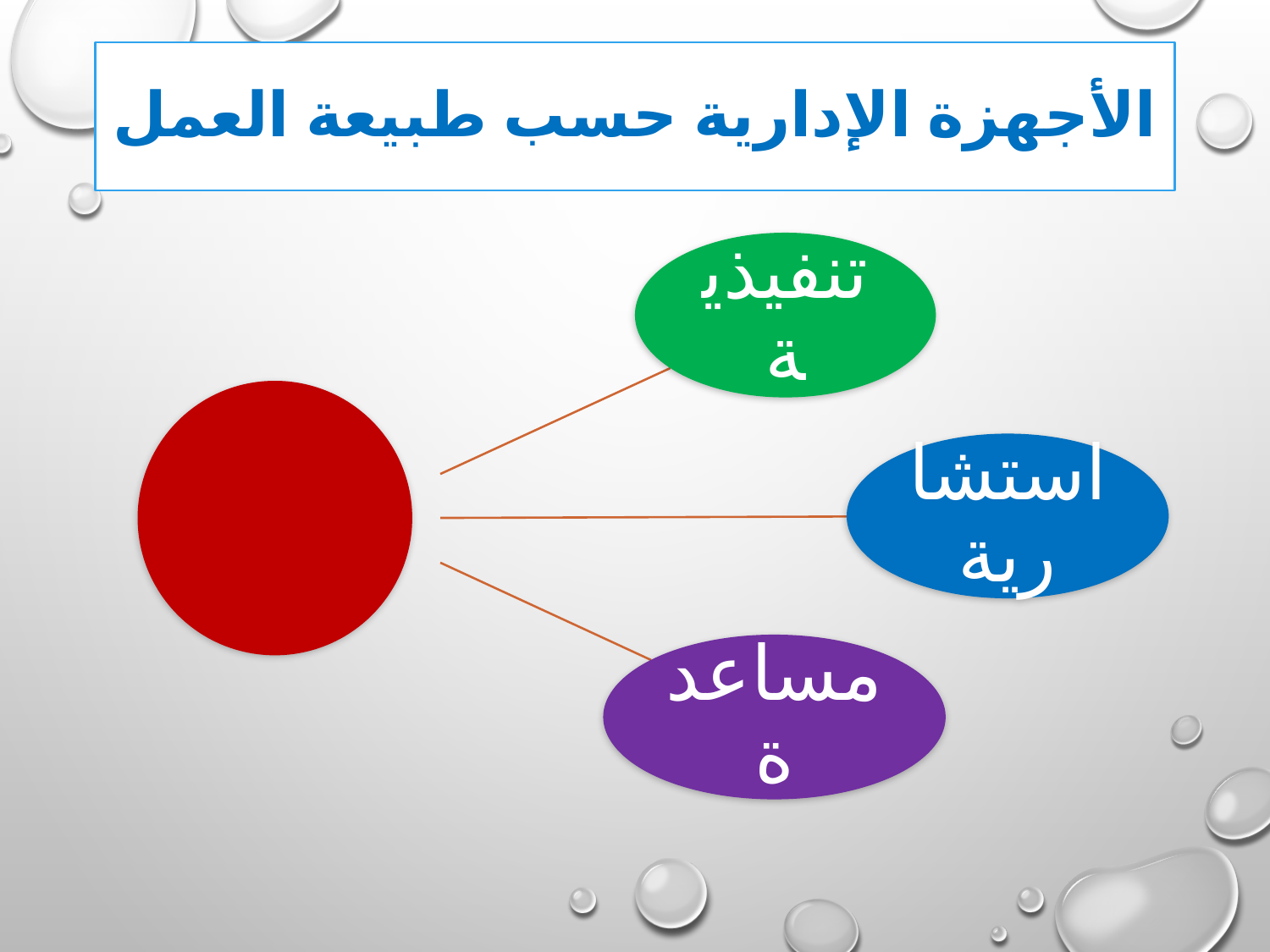

# الأجهزة الإدارية حسب طبيعة العمل
تنفيذية
استشارية
مساعدة